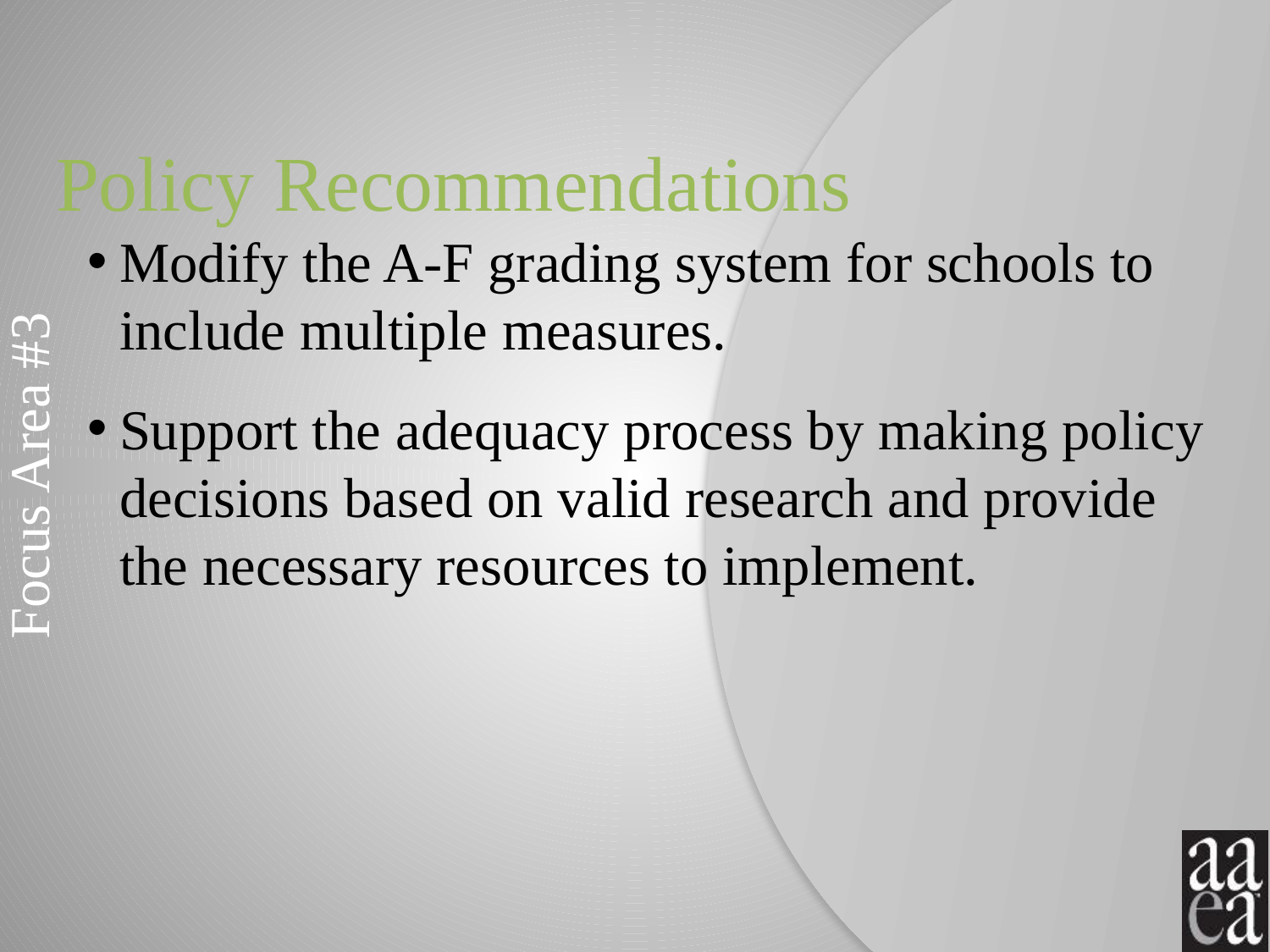

# Policy Recommendations
Modify the A-F grading system for schools to include multiple measures.
Support the adequacy process by making policy decisions based on valid research and provide the necessary resources to implement.
Focus Area #3